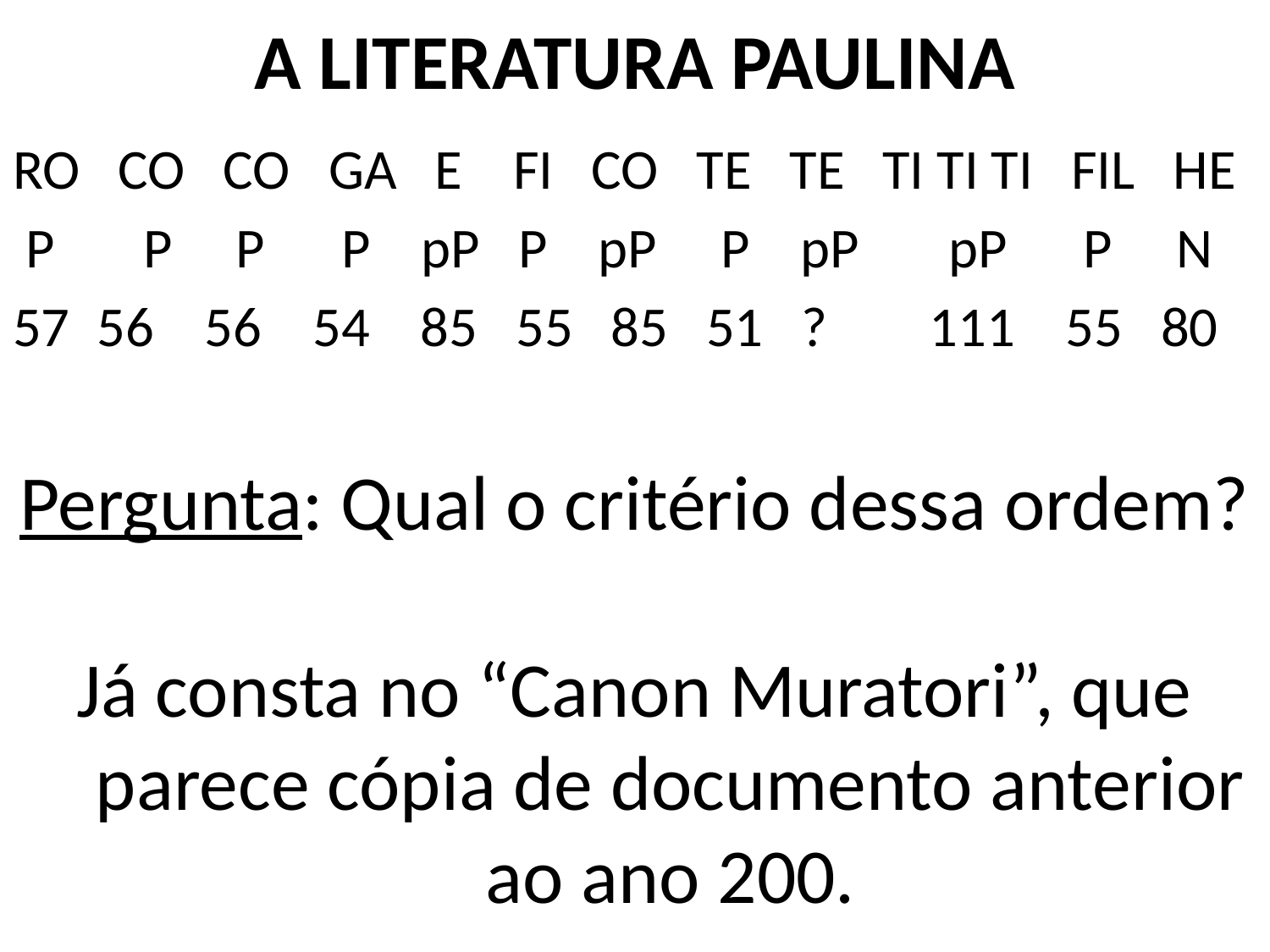

# A LITERATURA PAULINA
RO   CO   CO   GA   E    FI   CO   TE   TE   TI TI TI   FIL   HE
 P       P     P      P    pP   P    pP     P    pP       pP      P     N
 56    56    54    85   55   85   51   ?        111    55   80

Pergunta: Qual o critério dessa ordem?

Já consta no “Canon Muratori”, que parece cópia de documento anterior ao ano 200.